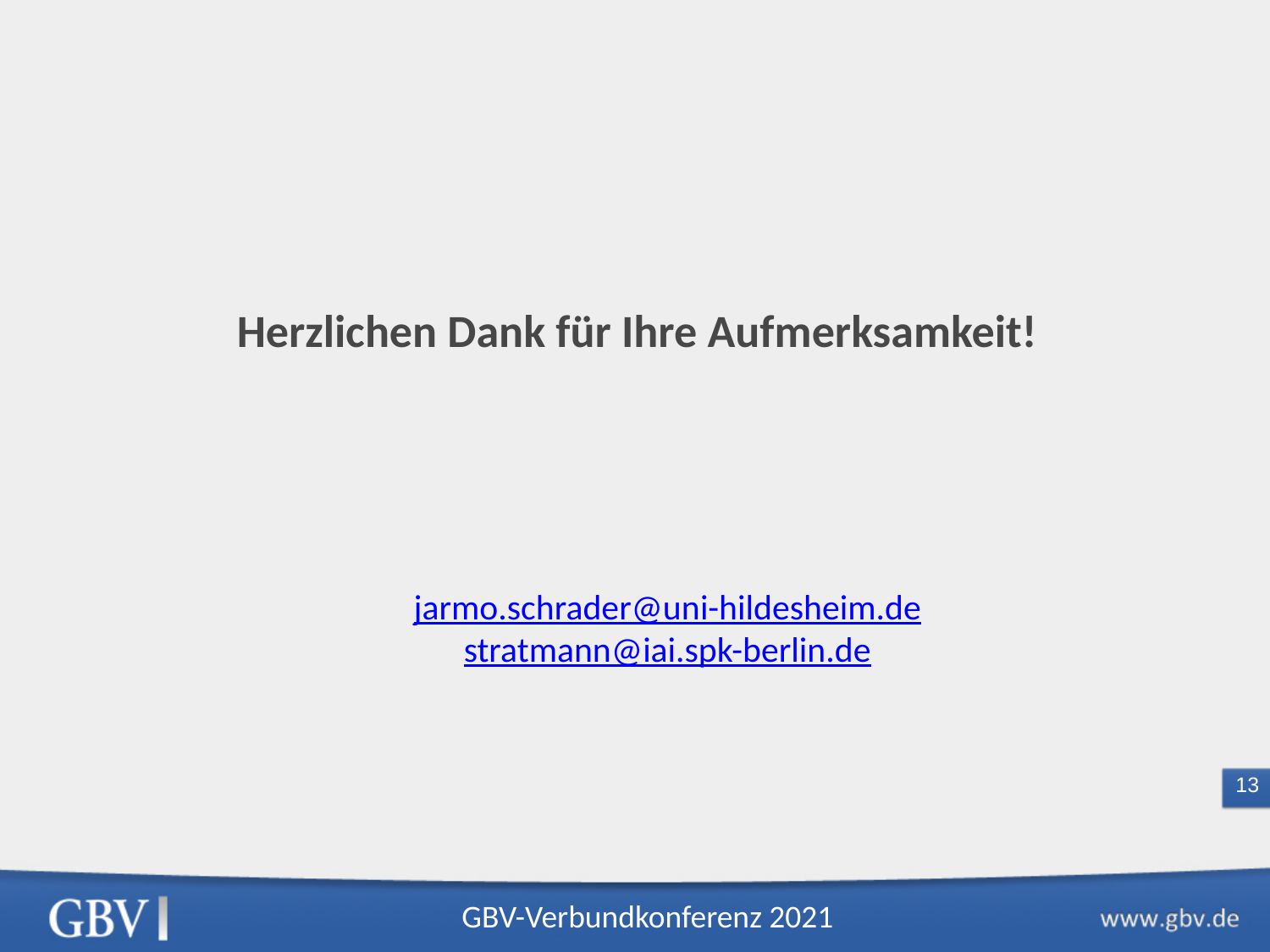

Herzlichen Dank für Ihre Aufmerksamkeit!

jarmo.schrader@uni-hildesheim.de
stratmann@iai.spk-berlin.de

13
GBV-Verbundkonferenz 2021